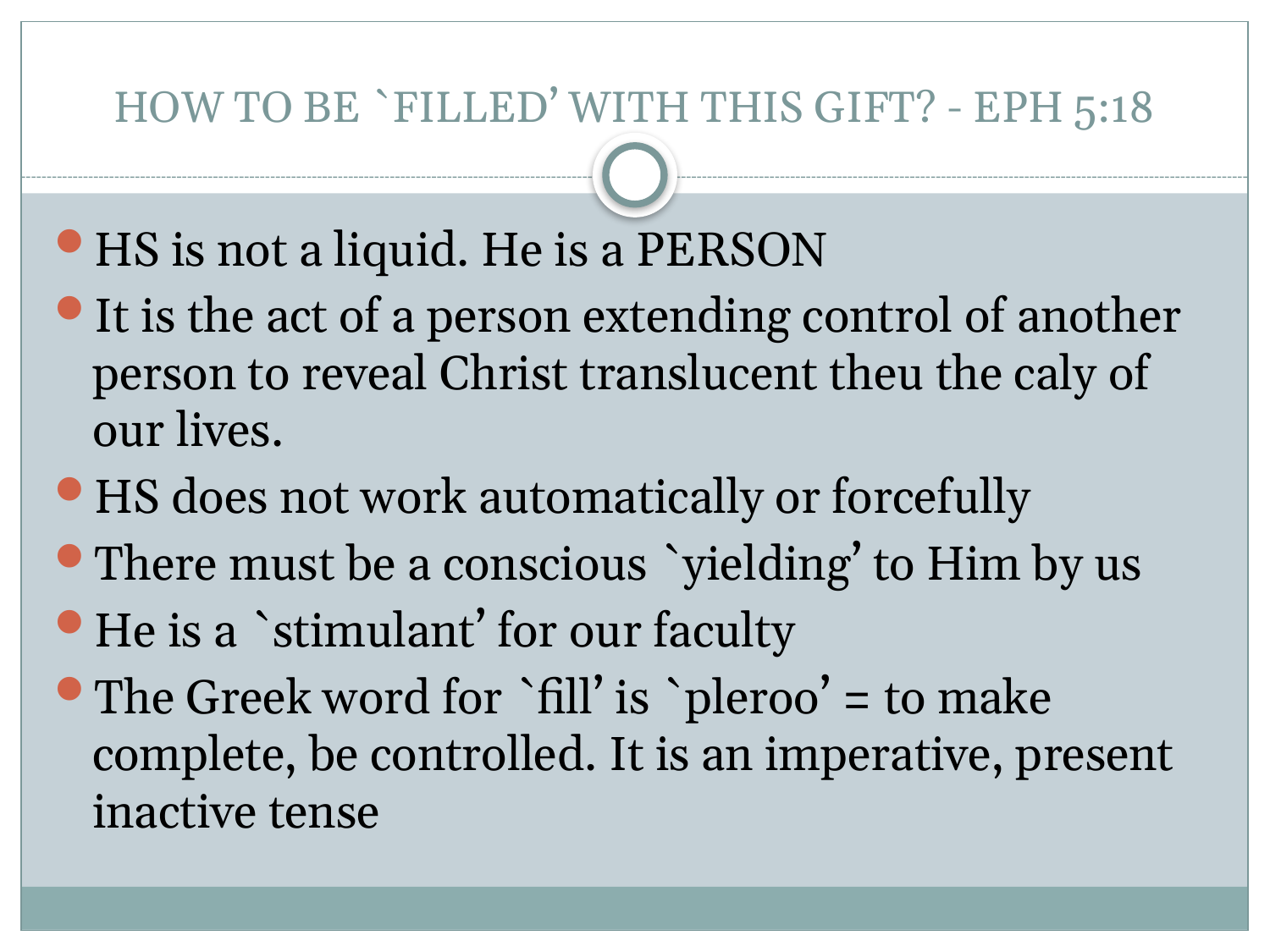

# HOW TO BE `FILLED’ WITH THIS GIFT? - EPH 5:18
HS is not a liquid. He is a PERSON
It is the act of a person extending control of another person to reveal Christ translucent theu the caly of our lives.
HS does not work automatically or forcefully
There must be a conscious `yielding’ to Him by us
He is a `stimulant’ for our faculty
The Greek word for `fill’ is `pleroo’ = to make complete, be controlled. It is an imperative, present inactive tense